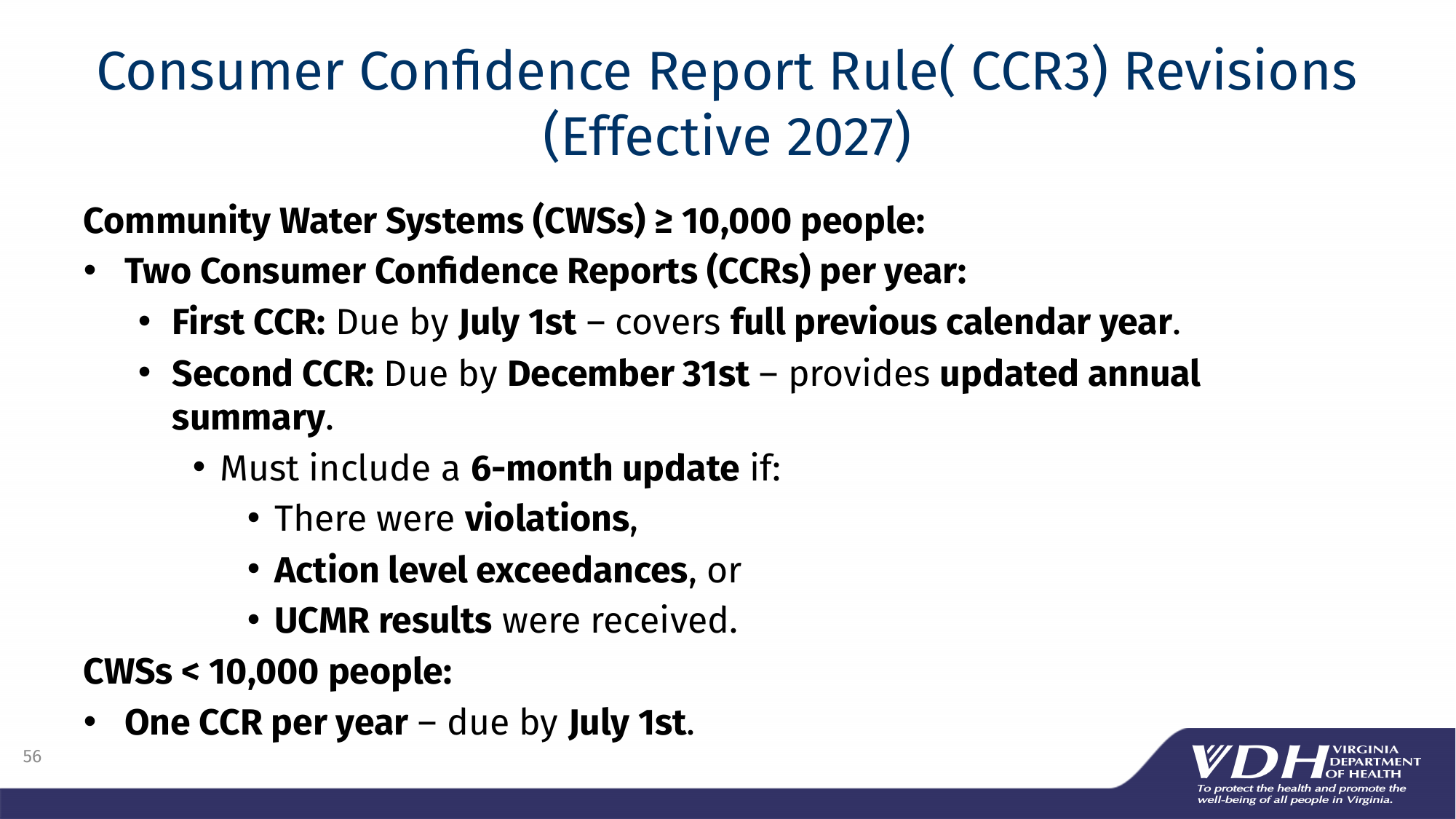

# Consumer Confidence Report Rule( CCR3) Revisions (Effective 2027)
Community Water Systems (CWSs) ≥ 10,000 people:
Two Consumer Confidence Reports (CCRs) per year:
First CCR: Due by July 1st – covers full previous calendar year.
Second CCR: Due by December 31st – provides updated annual summary.
Must include a 6-month update if:
There were violations,
Action level exceedances, or
UCMR results were received.
CWSs < 10,000 people:
One CCR per year – due by July 1st.

56